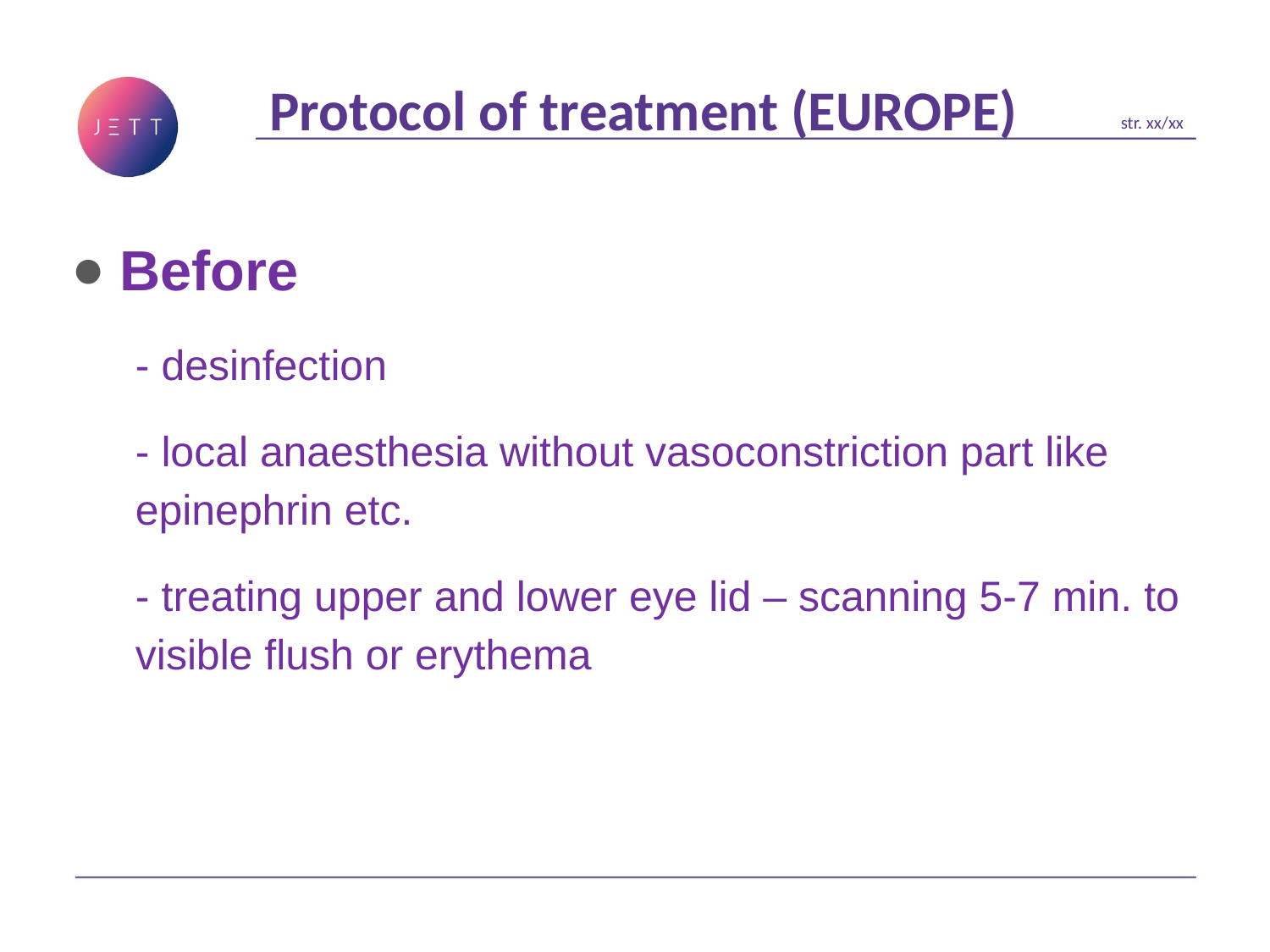

Protocol of treatment (EUROPE)
str. xx/xx
Before
- desinfection
- local anaesthesia without vasoconstriction part like epinephrin etc.
- treating upper and lower eye lid – scanning 5-7 min. to visible flush or erythema